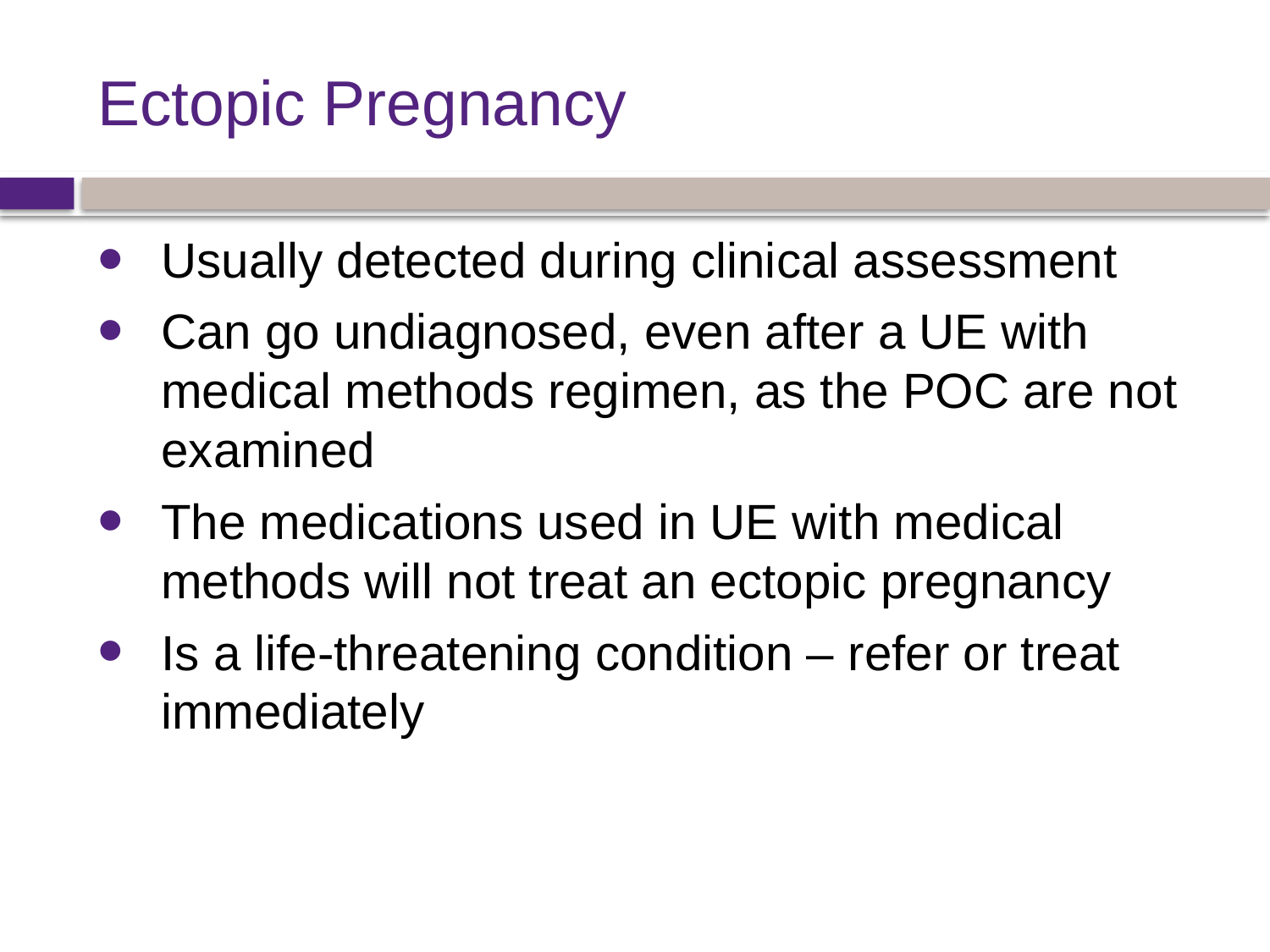

# Ectopic Pregnancy
Usually detected during clinical assessment
Can go undiagnosed, even after a UE with medical methods regimen, as the POC are not examined
The medications used in UE with medical methods will not treat an ectopic pregnancy
Is a life-threatening condition – refer or treat immediately